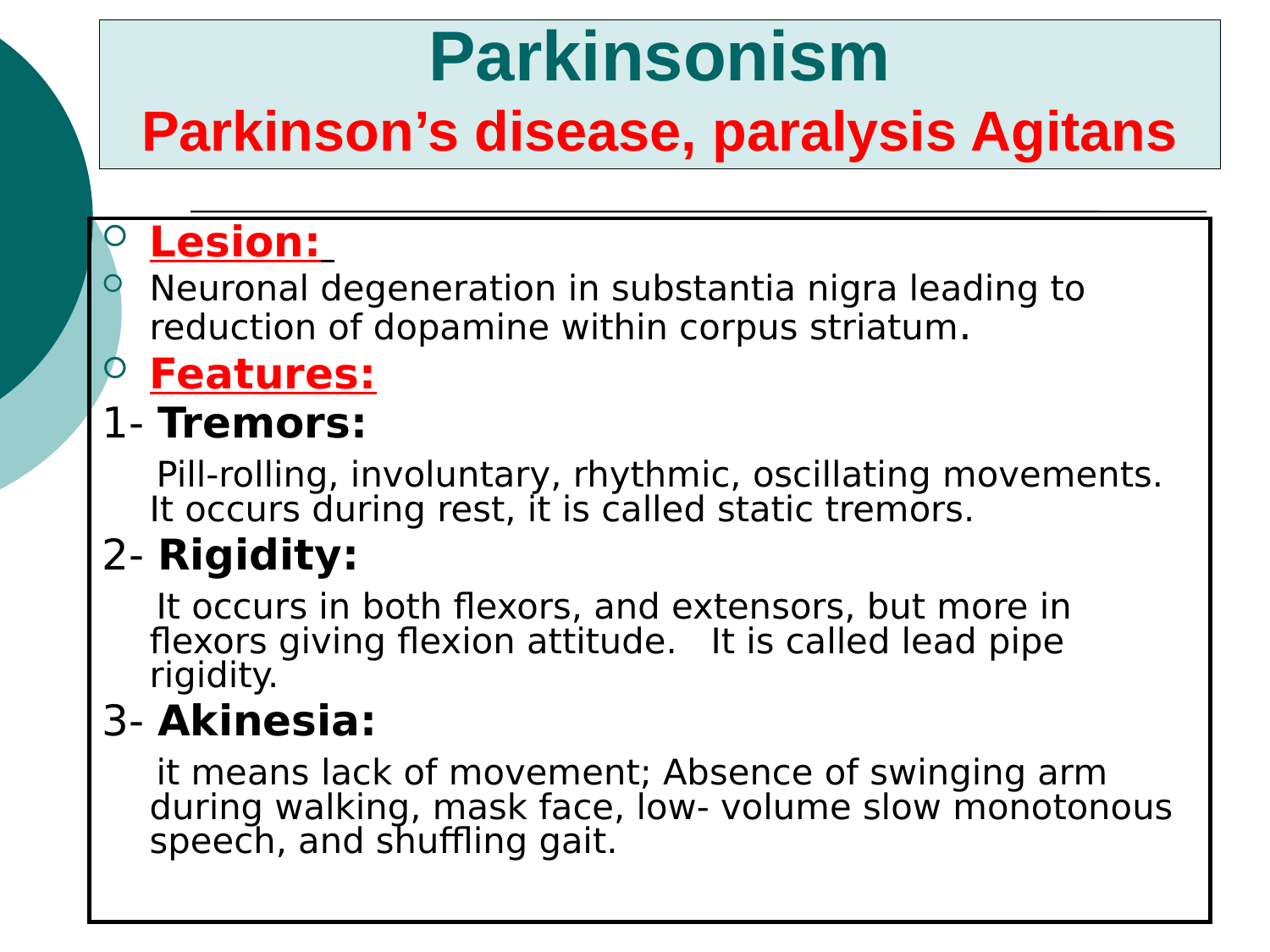

# Parkinsonism Parkinson’s disease, paralysis Agitans
Lesion:
Neuronal degeneration in substantia nigra leading to reduction of dopamine within corpus striatum.
Features:
1- Tremors:
    Pill-rolling, involuntary, rhythmic, oscillating movements. It occurs during rest, it is called static tremors.
2- Rigidity:
    It occurs in both flexors, and extensors, but more in flexors giving flexion attitude.   It is called lead pipe rigidity.
3- Akinesia:
    it means lack of movement; Absence of swinging arm during walking, mask face, low- volume slow monotonous speech, and shuffling gait.